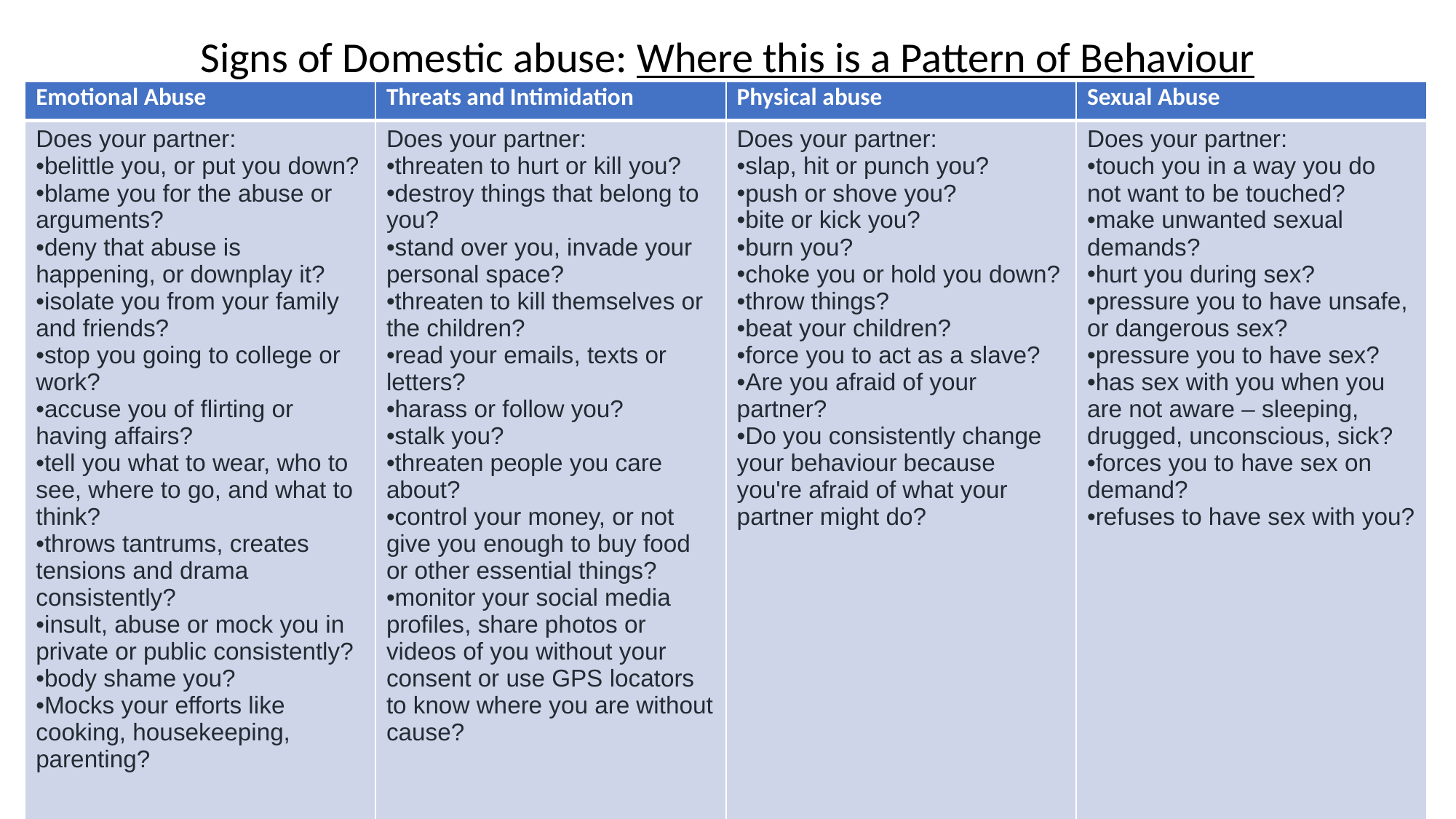

# Signs of Domestic abuse: Where this is a Pattern of Behaviour
| Emotional Abuse | Threats and Intimidation | Physical abuse | Sexual Abuse |
| --- | --- | --- | --- |
| Does your partner: belittle you, or put you down? blame you for the abuse or arguments? deny that abuse is happening, or downplay it? isolate you from your family and friends? stop you going to college or work? accuse you of flirting or having affairs? tell you what to wear, who to see, where to go, and what to think? throws tantrums, creates tensions and drama consistently? insult, abuse or mock you in private or public consistently? body shame you? Mocks your efforts like cooking, housekeeping, parenting? | Does your partner: threaten to hurt or kill you? destroy things that belong to you? stand over you, invade your personal space? threaten to kill themselves or the children? read your emails, texts or letters? harass or follow you? stalk you? threaten people you care about? control your money, or not give you enough to buy food or other essential things? monitor your social media profiles, share photos or videos of you without your consent or use GPS locators to know where you are without cause? | Does your partner: slap, hit or punch you? push or shove you? bite or kick you? burn you? choke you or hold you down? throw things? beat your children? force you to act as a slave? Are you afraid of your partner? Do you consistently change your behaviour because you're afraid of what your partner might do? | Does your partner: touch you in a way you do not want to be touched? make unwanted sexual demands? hurt you during sex? pressure you to have unsafe, or dangerous sex? pressure you to have sex? has sex with you when you are not aware – sleeping, drugged, unconscious, sick? forces you to have sex on demand? refuses to have sex with you? |
Elimma C Ezeani Domestic Violence
7